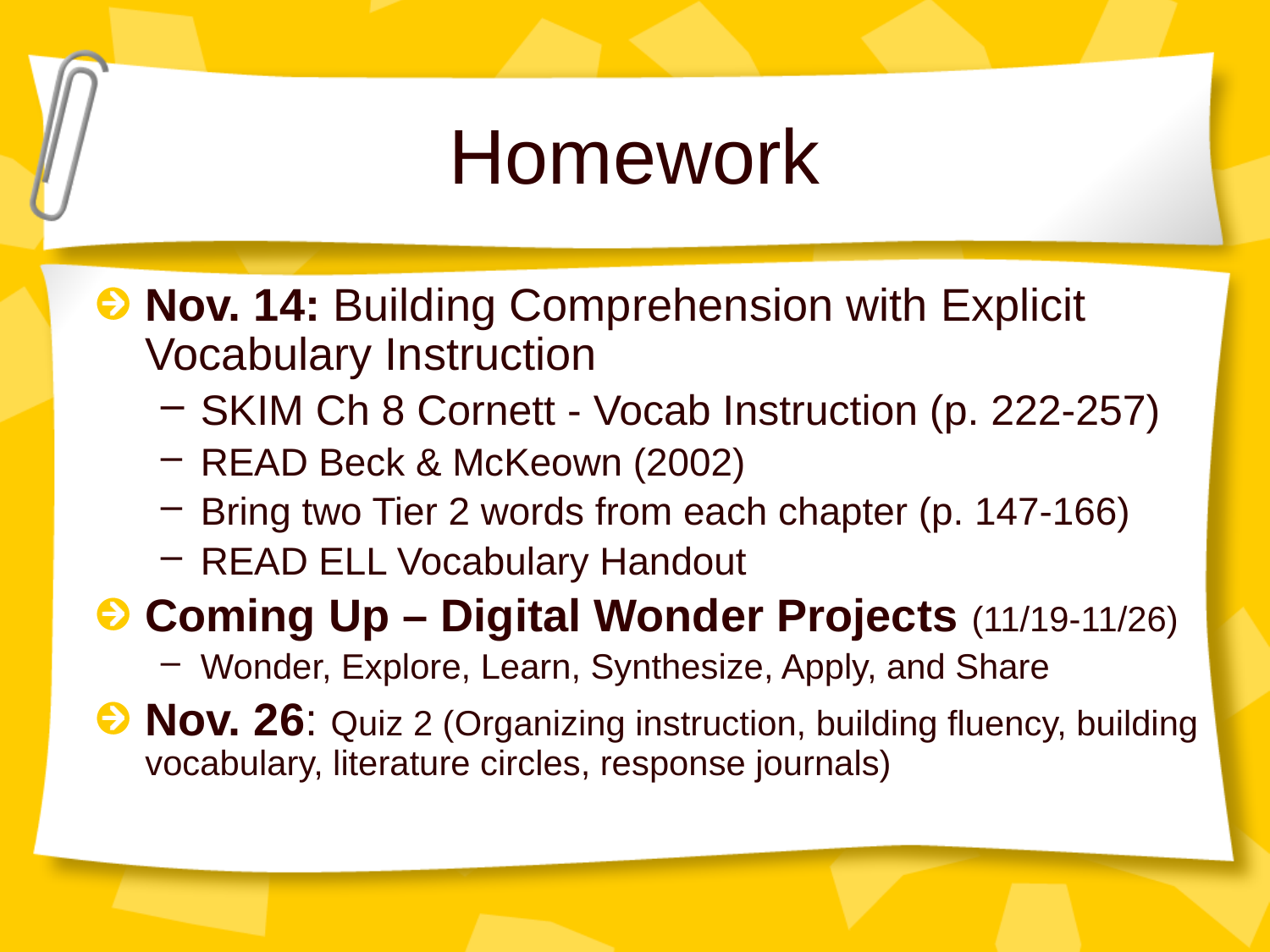

# Homework
Nov. 14: Building Comprehension with Explicit Vocabulary Instruction
SKIM Ch 8 Cornett - Vocab Instruction (p. 222-257)
READ Beck & McKeown (2002)
Bring two Tier 2 words from each chapter (p. 147-166)
READ ELL Vocabulary Handout
Coming Up – Digital Wonder Projects (11/19-11/26)
Wonder, Explore, Learn, Synthesize, Apply, and Share
Nov. 26: Quiz 2 (Organizing instruction, building fluency, building vocabulary, literature circles, response journals)